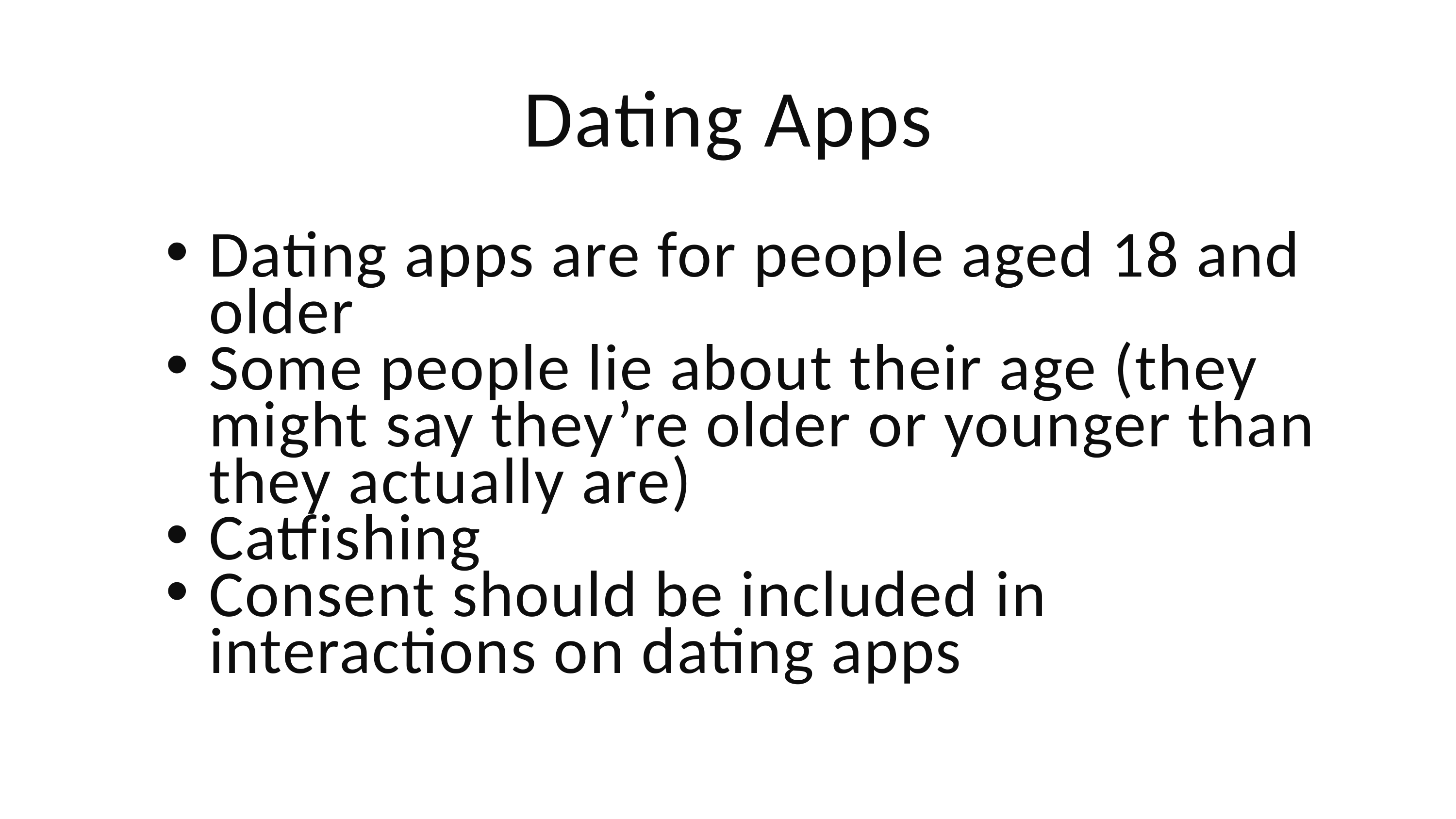

Dating Apps
Dating apps are for people aged 18 and older
Some people lie about their age (they might say they’re older or younger than they actually are)
Catfishing
Consent should be included in interactions on dating apps